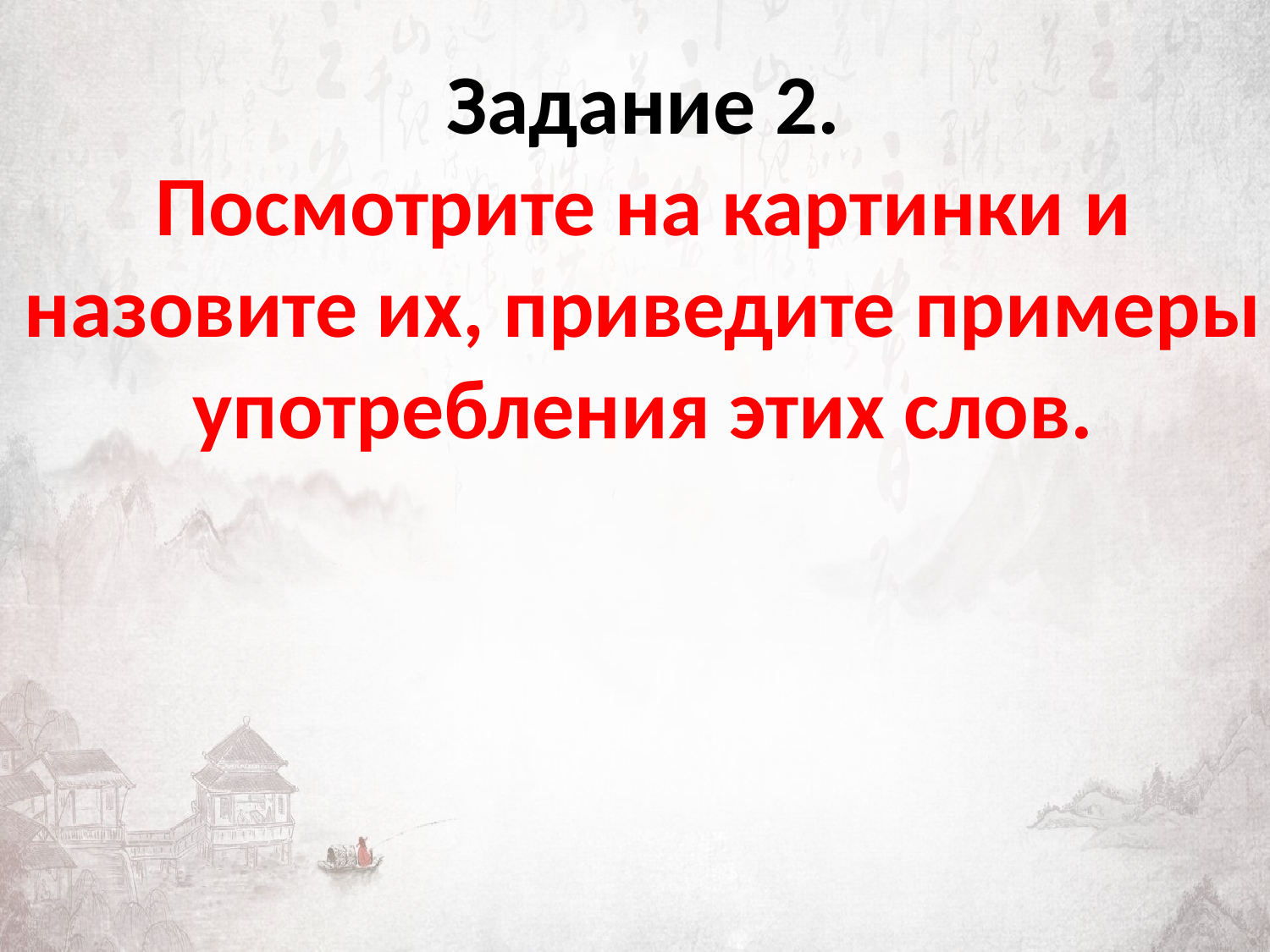

Задание 2.
Посмотрите на картинки и назовите их, приведите примеры употребления этих слов.